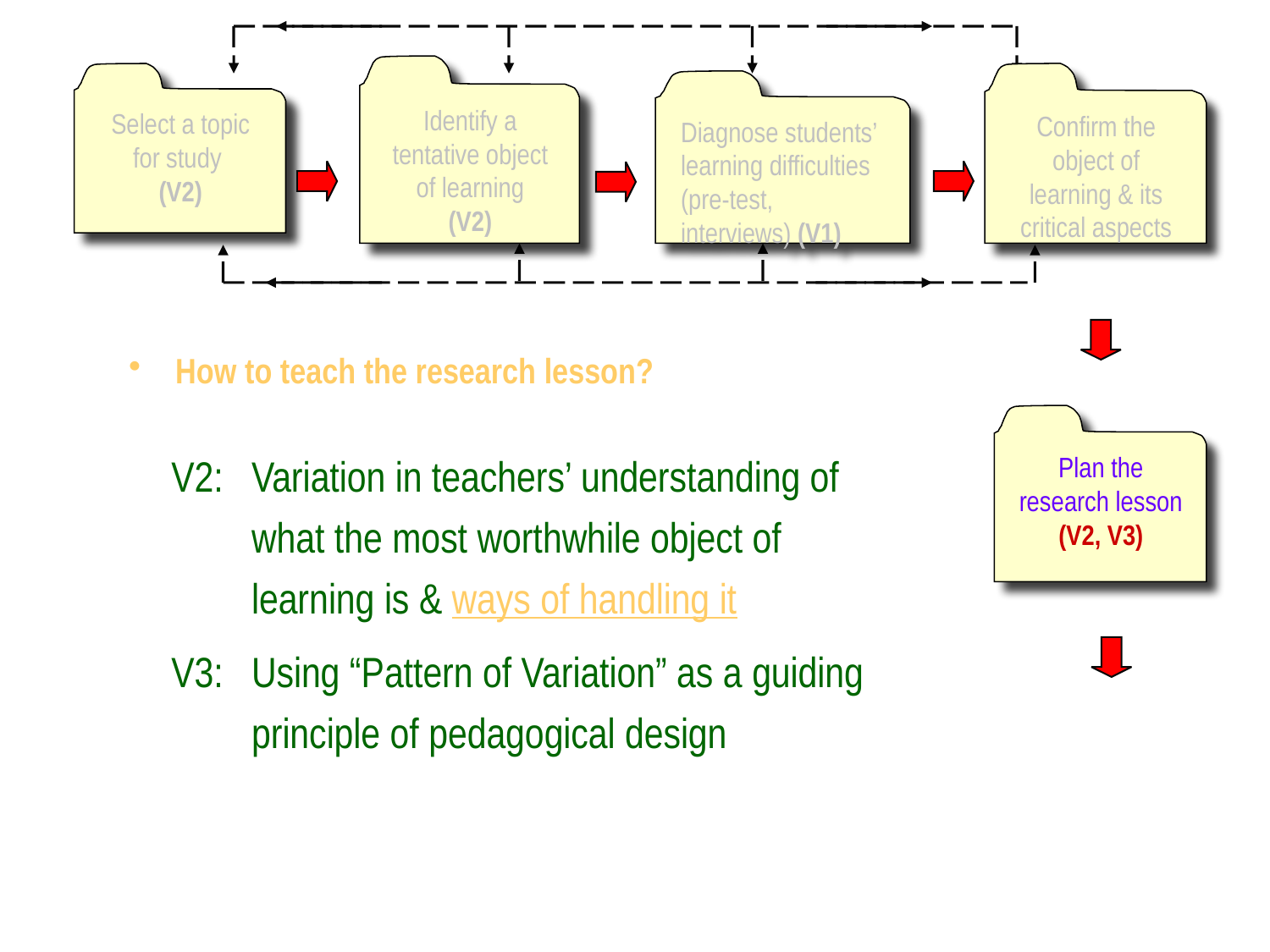

Identify a tentative object of learning
(V2)
Select a topic for study
(V2)
Confirm the object of learning & its critical aspects
Diagnose students’ learning difficulties (pre-test, interviews) (V1)

How to teach the research lesson?
Plan the research lesson
(V2, V3)
V2:	Variation in teachers’ understanding of what the most worthwhile object of learning is & ways of handling it
V3:	Using “Pattern of Variation” as a guiding principle of pedagogical design